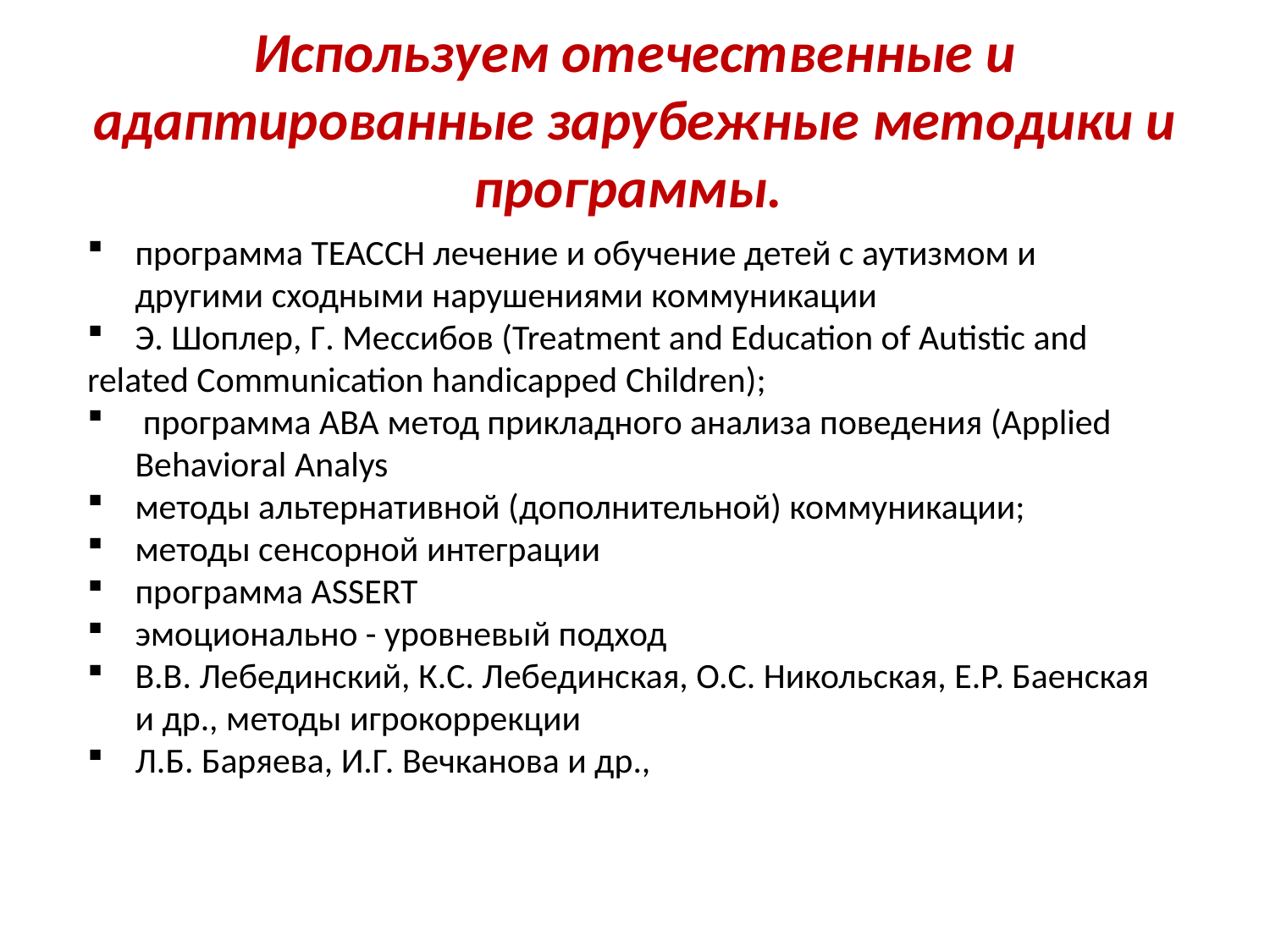

# Используем отечественные и адаптированные зарубежные методики и программы.
программа TEACCH лечение и обучение детей с аутизмом и другими сходными нарушениями коммуникации
Э. Шоплер, Г. Мессибов (Treatment and Education of Autistic and
related Communication handicapped Children);
 программа ABA метод прикладного анализа поведения (Applied Behavioral Analys
методы альтернативной (дополнительной) коммуникации;
методы сенсорной интеграции
программа ASSERT
эмоционально - уровневый подход
В.В. Лебединский, К.С. Лебединская, О.С. Никольская, Е.Р. Баенская и др., методы игрокоррекции
Л.Б. Баряева, И.Г. Вечканова и др.,